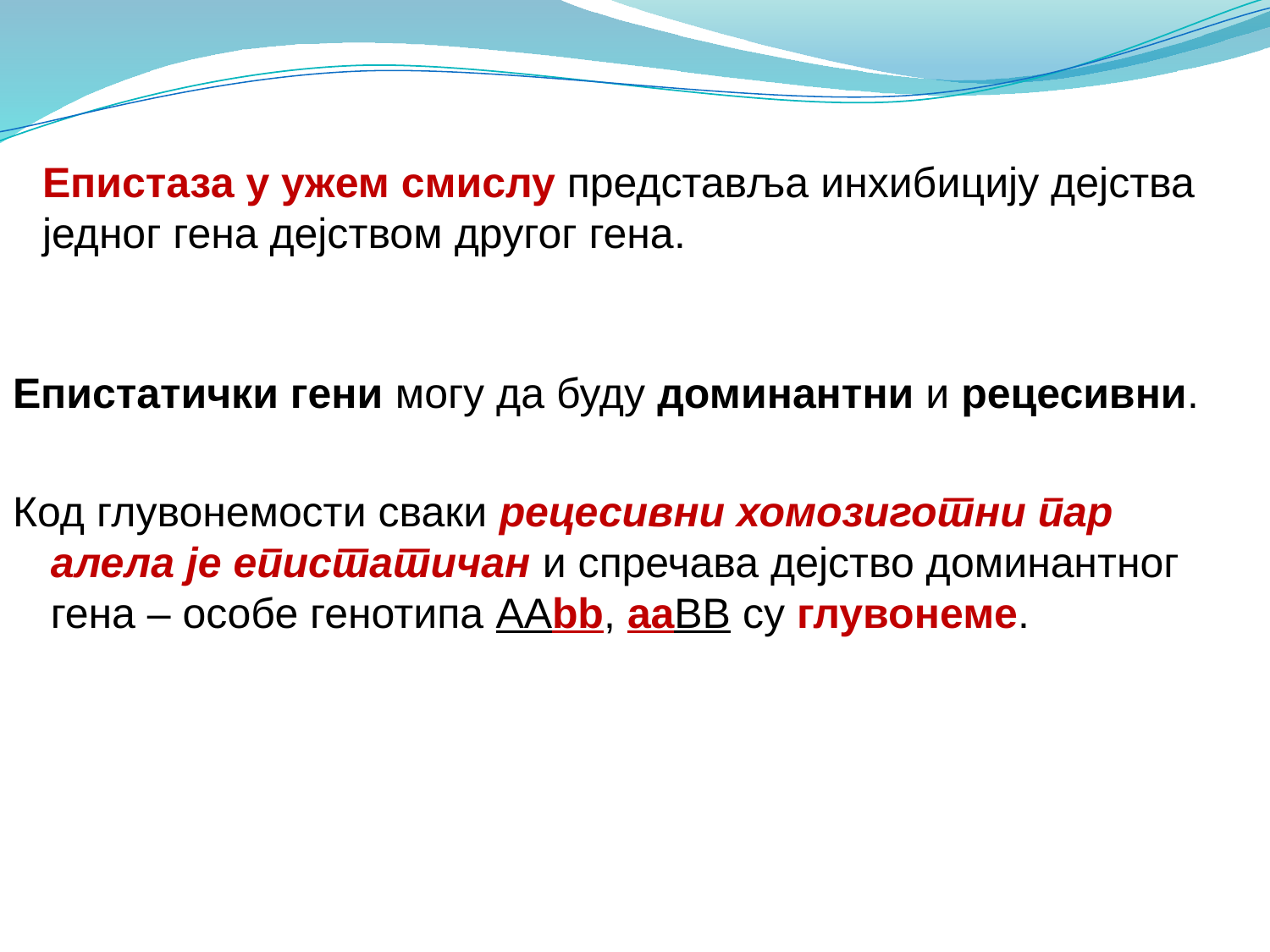

# Епистаза у ужем смислу представља инхибицију дејства једног гена дејством другог гена.
Епистатички гени могу да буду доминантни и рецесивни.

Код глувонемости сваки рецесивни хомозиготни пар алела је епистатичан и спречава дејство доминантног гена – особе генотипа AAbb, aaBB су глувонеме.